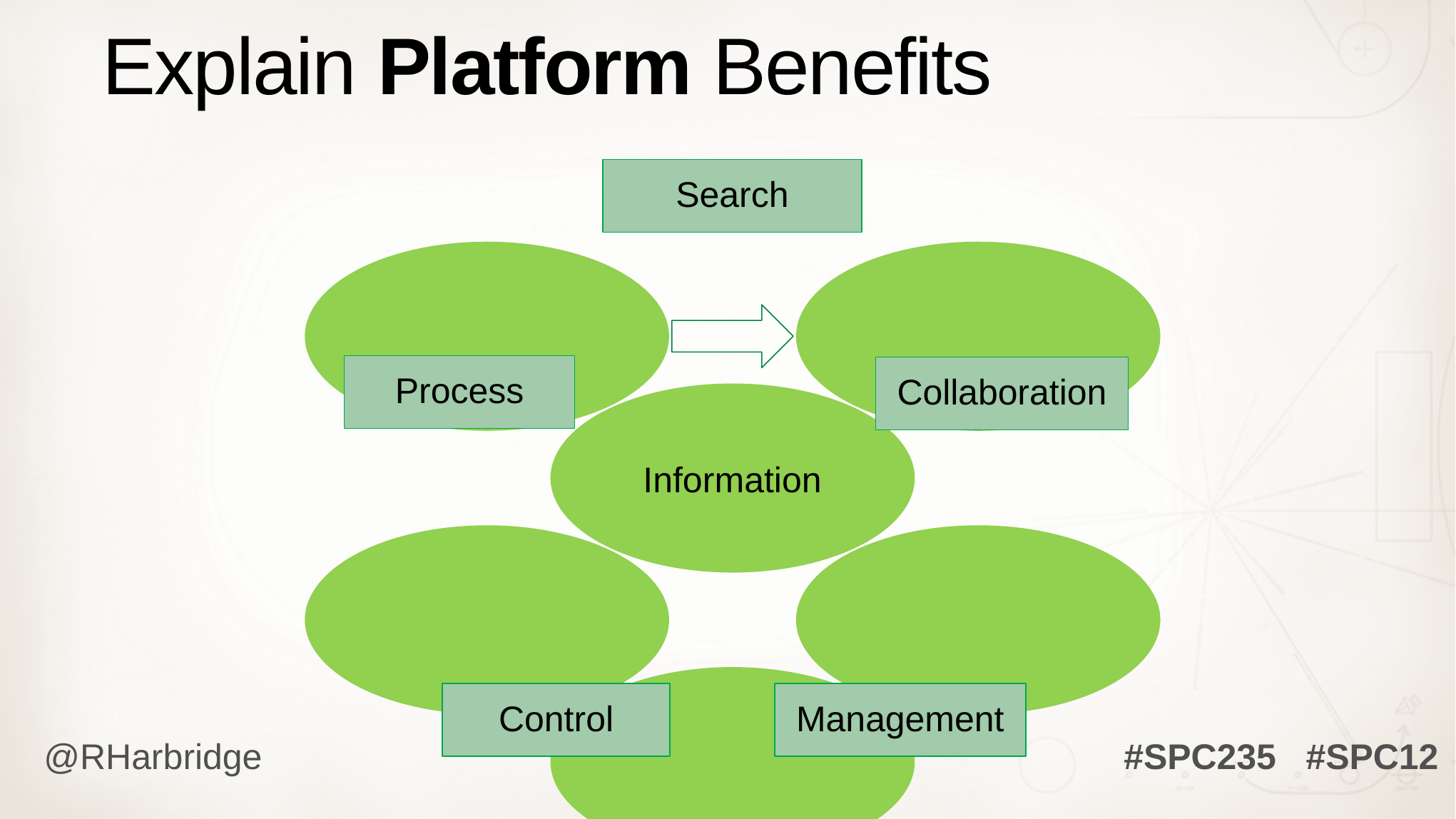

Explain Platform Benefits

Search
Process
Collaboration
Information
Control
Management